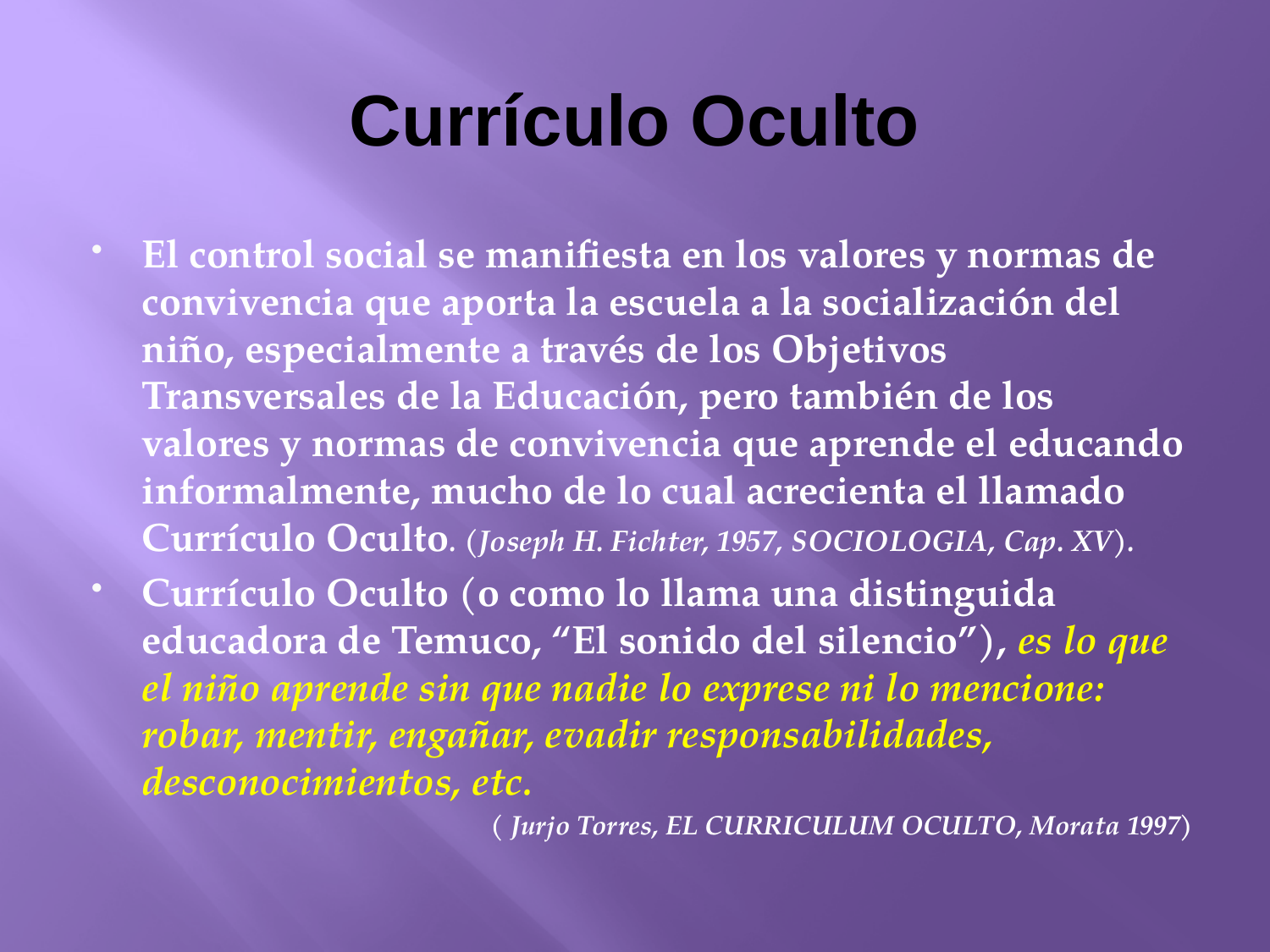

# Currículo Oculto
El control social se manifiesta en los valores y normas de convivencia que aporta la escuela a la socialización del niño, especialmente a través de los Objetivos Transversales de la Educación, pero también de los valores y normas de convivencia que aprende el educando informalmente, mucho de lo cual acrecienta el llamado Currículo Oculto. (Joseph H. Fichter, 1957, SOCIOLOGIA, Cap. XV).
Currículo Oculto (o como lo llama una distinguida educadora de Temuco, “El sonido del silencio”), es lo que el niño aprende sin que nadie lo exprese ni lo mencione: robar, mentir, engañar, evadir responsabilidades, desconocimientos, etc.
( Jurjo Torres, EL CURRICULUM OCULTO, Morata 1997)